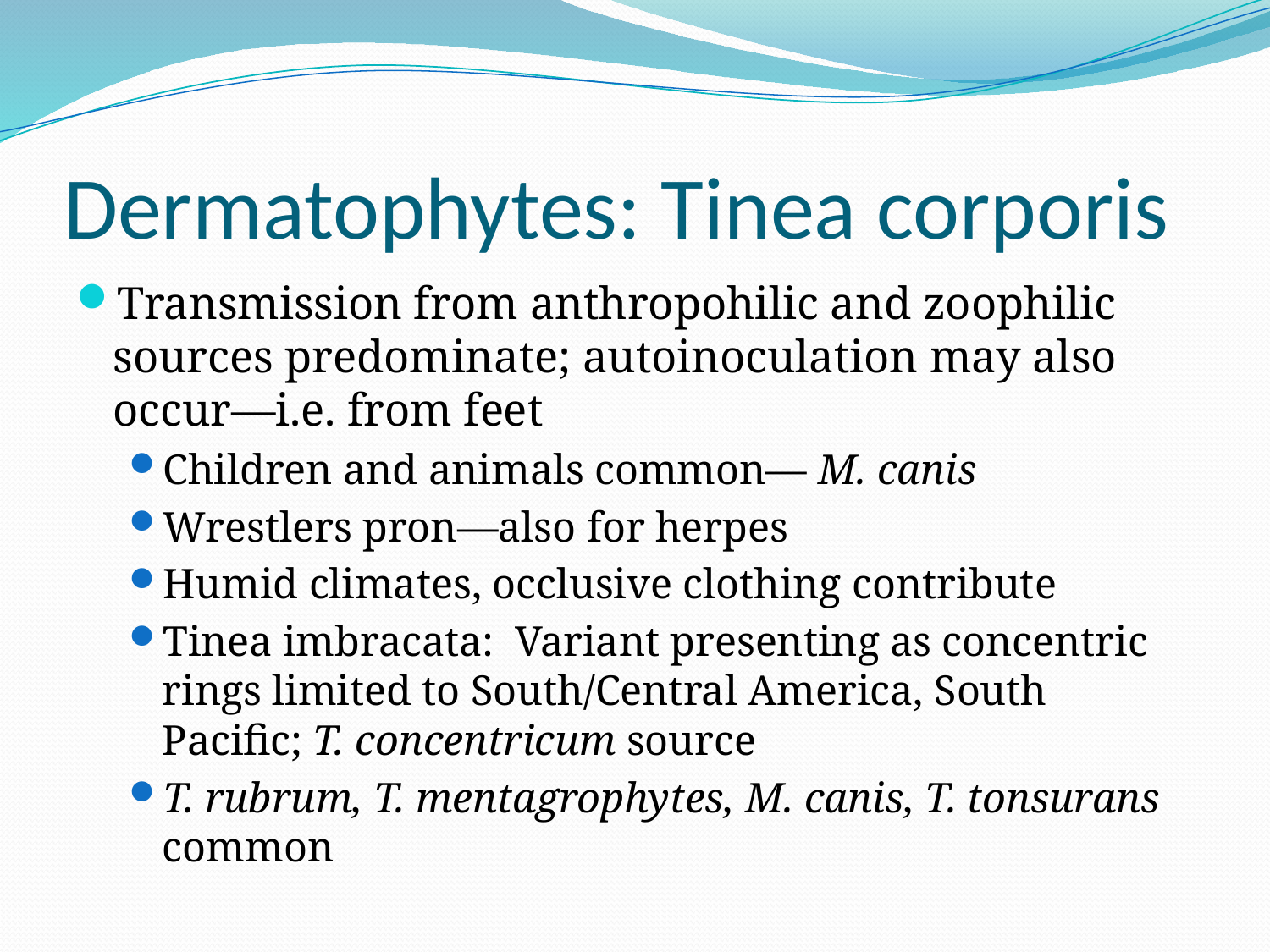

# Dermatophytes: Tinea corporis
Transmission from anthropohilic and zoophilic sources predominate; autoinoculation may also occur—i.e. from feet
Children and animals common— M. canis
Wrestlers pron—also for herpes
Humid climates, occlusive clothing contribute
Tinea imbracata:  Variant presenting as concentric rings limited to South/Central America, South Pacific; T. concentricum source
T. rubrum, T. mentagrophytes, M. canis, T. tonsurans common